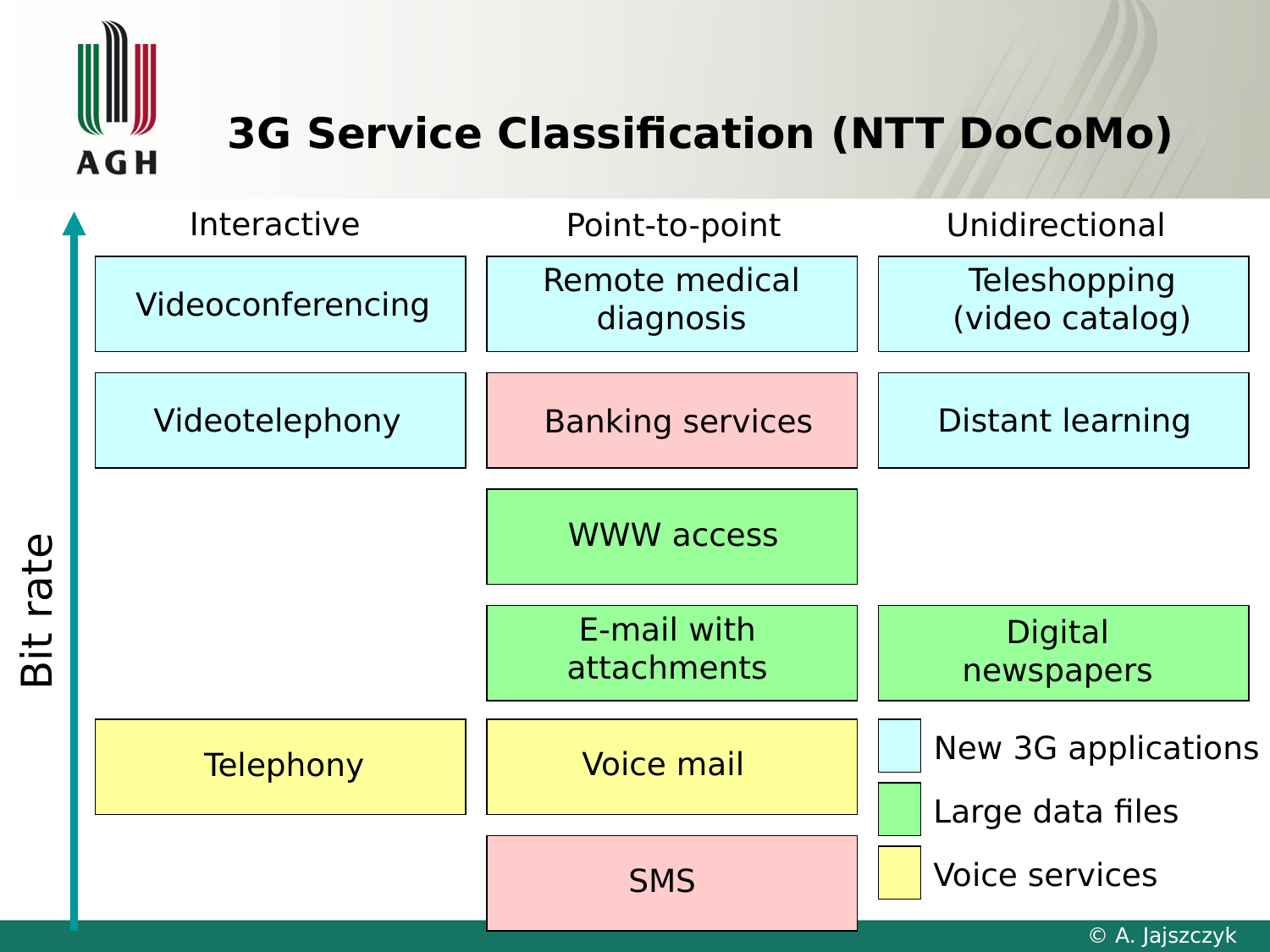

# 3G Service Classification (NTT DoCoMo)
Interactive

Videoconferencing

Videotelephony

Telephony
Point-to-point
Remote medical
diagnosis

Banking services

   WWW access
E-mail with
attachments

    Voice mail

SMS
   Unidirectional
Teleshopping (video catalog)

 Distant learning

Digital
newspapers

Bit rate

New 3G applications

Large data files

Voice services